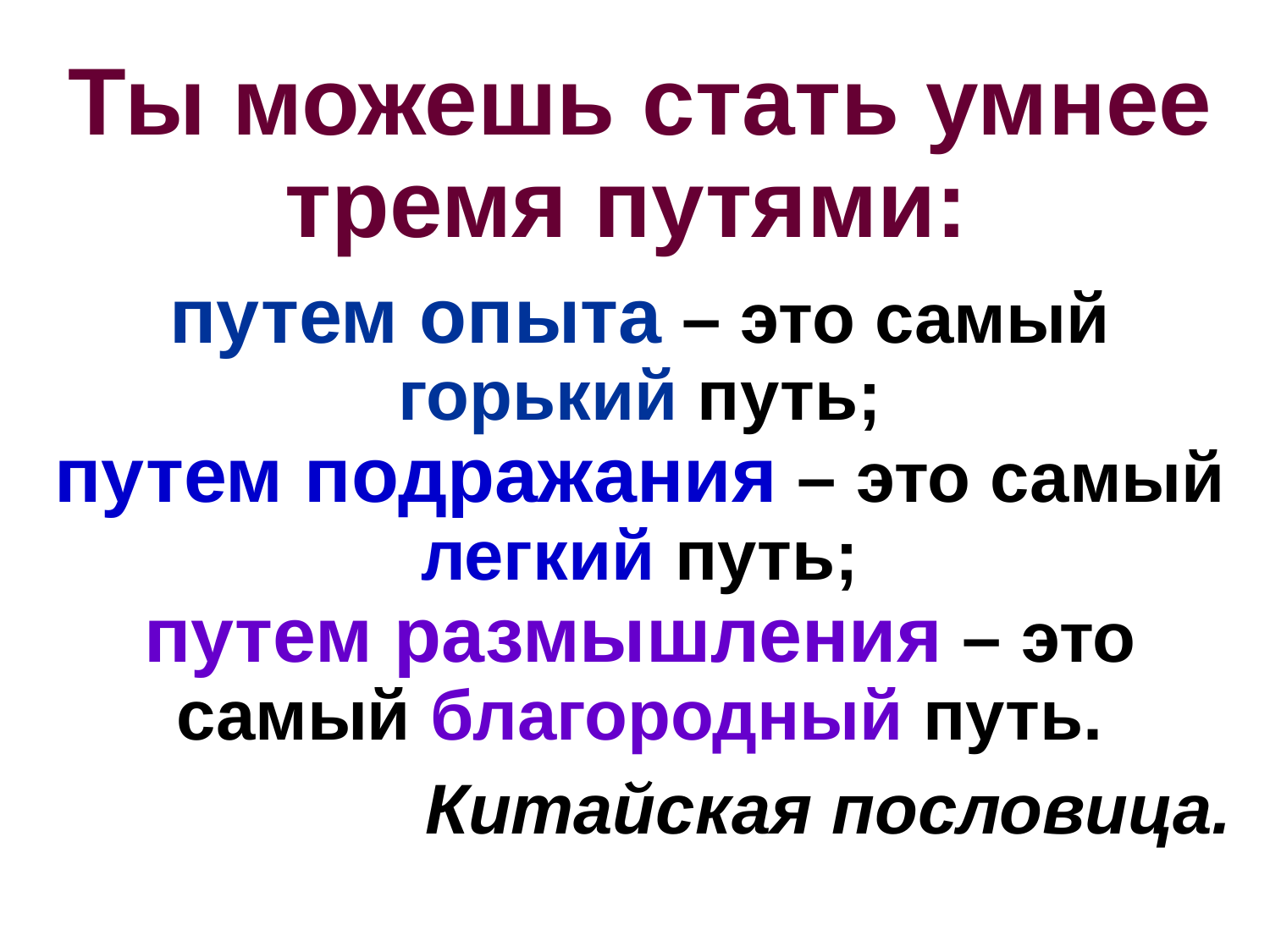

Ты можешь стать умнее тремя путями:
путем опыта – это самый горький путь;
путем подражания – это самый легкий путь;
путем размышления – это самый благородный путь.
Китайская пословица.